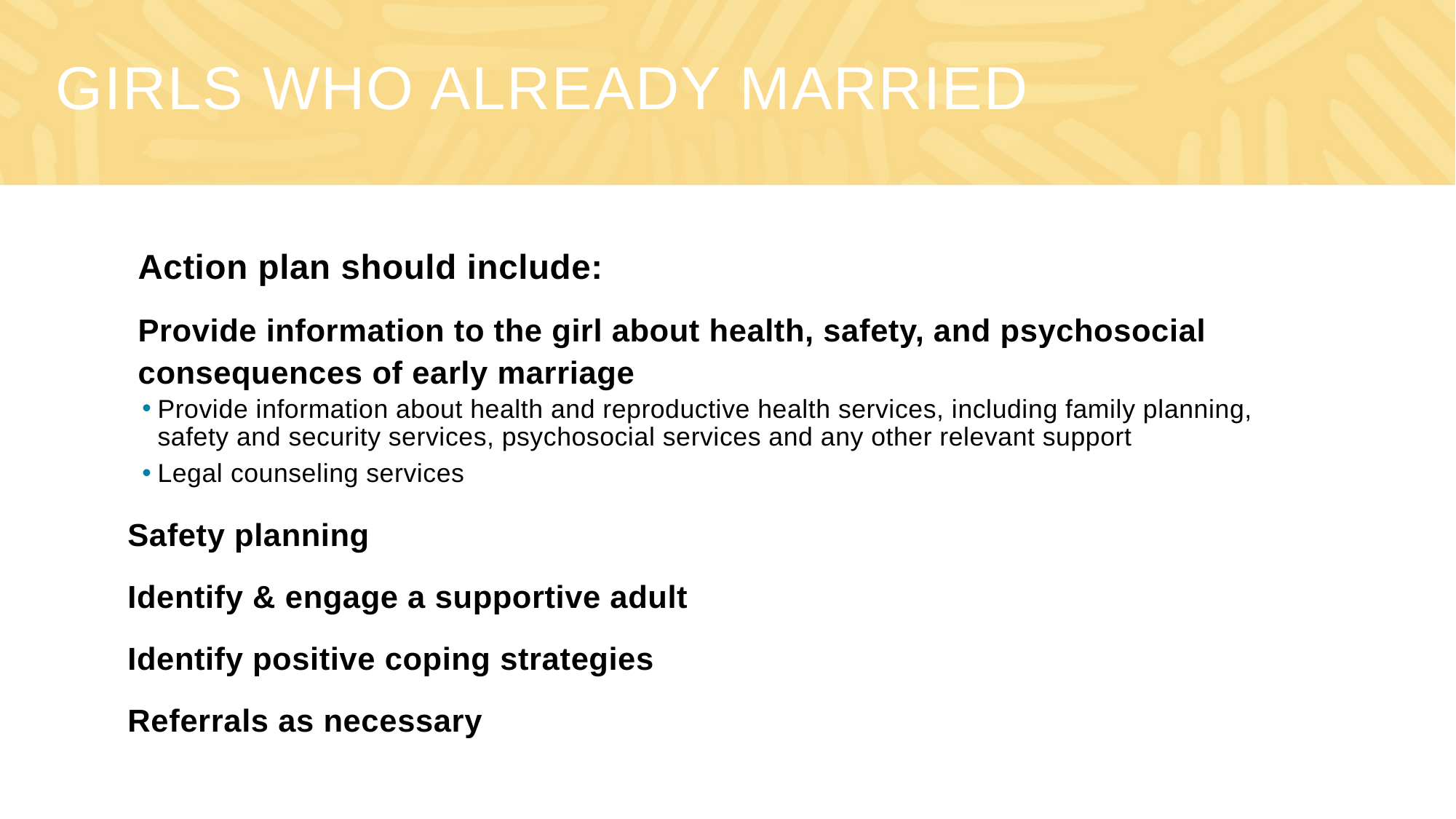

# Girls WHO already married
Action plan should include:
Provide information to the girl about health, safety, and psychosocial consequences of early marriage
Provide information about health and reproductive health services, including family planning, safety and security services, psychosocial services and any other relevant support
Legal counseling services
Safety planning
Identify & engage a supportive adult
Identify positive coping strategies
Referrals as necessary